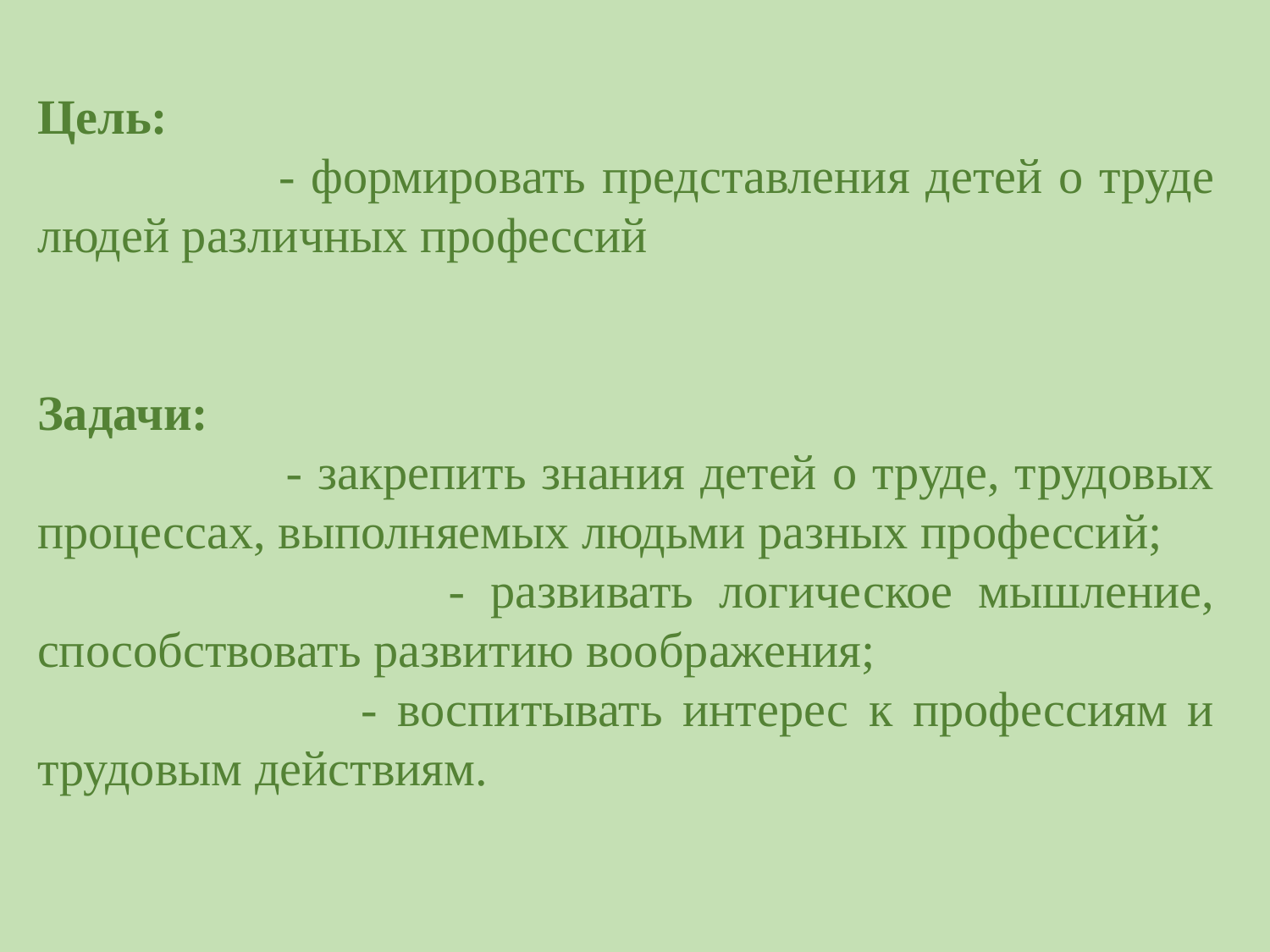

Цель:
               - формировать представления детей о труде людей различных профессий

Задачи:
                - закрепить знания детей о труде, трудовых процессах, выполняемых людьми разных профессий;
                - развивать логическое мышление, способствовать развитию воображения;
                - воспитывать интерес к профессиям и трудовым действиям.